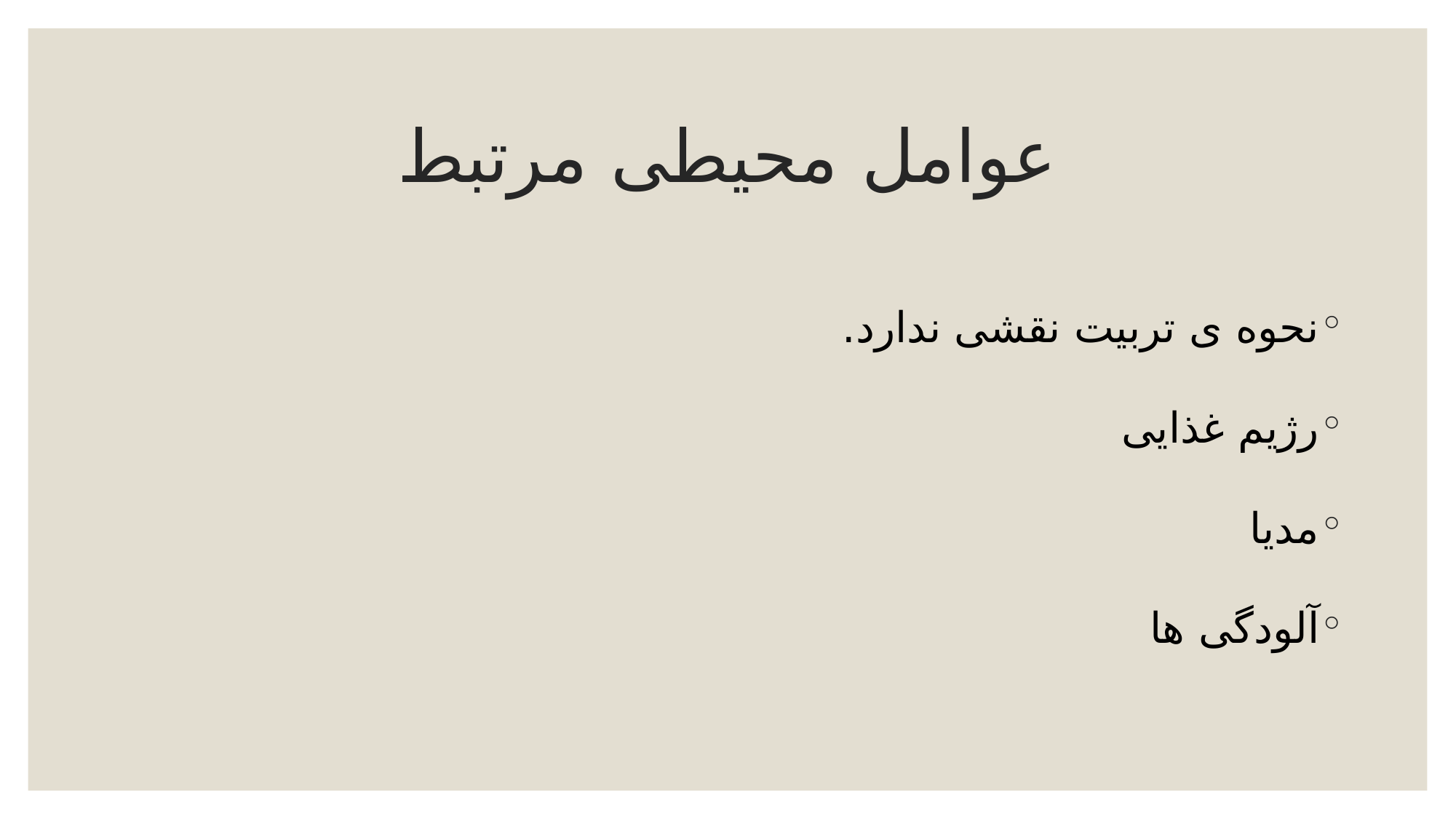

# عوامل محیطی مرتبط
نحوه ی تربیت نقشی ندارد.
رژیم غذایی
مدیا
آلودگی ها